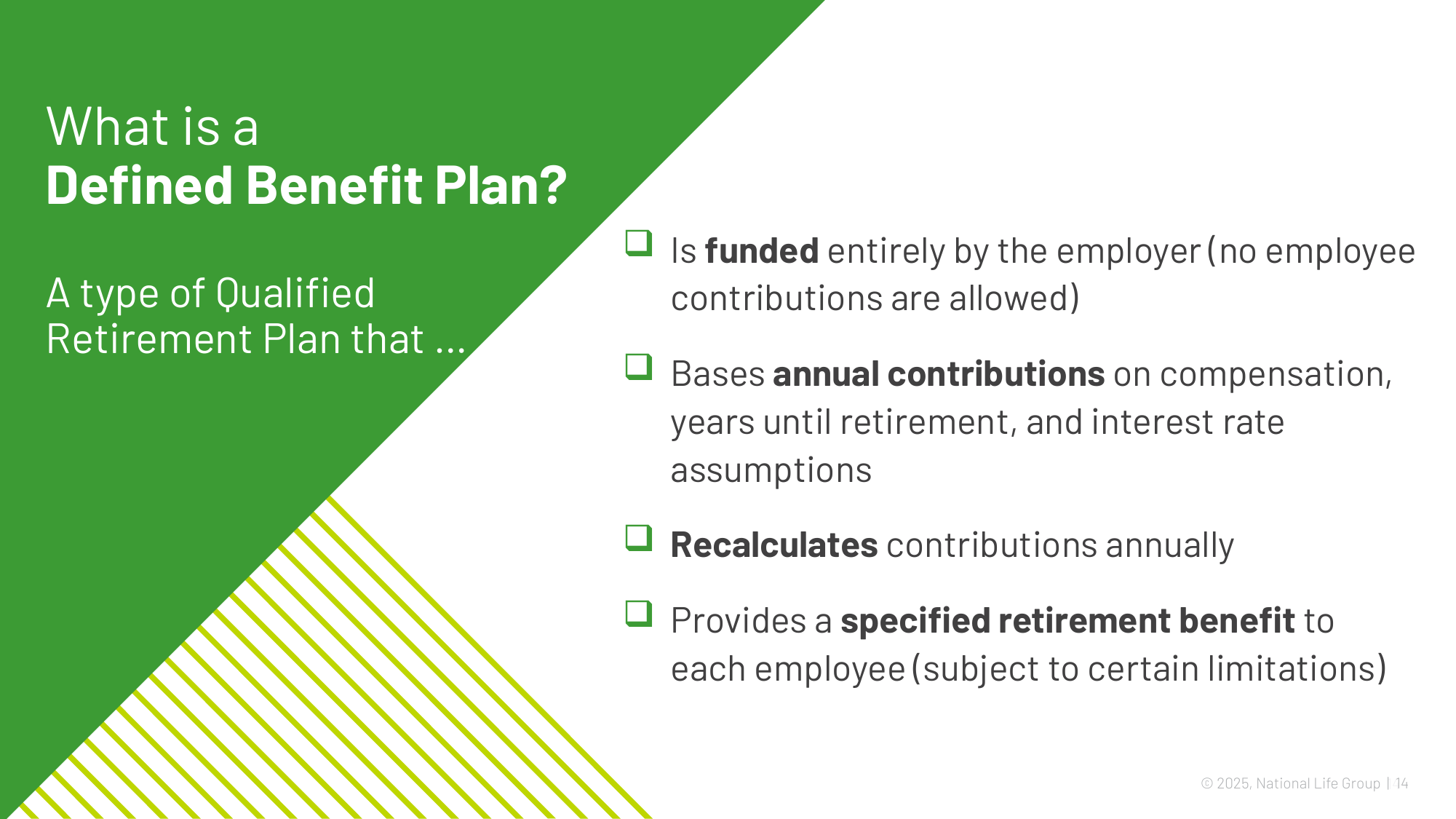

What is a
Defined Benefit Plan?
Is funded entirely by the employer (no employee contributions are allowed)
Bases annual contributions on compensation, years until retirement, and interest rate assumptions
Recalculates contributions annually
Provides a specified retirement benefit to each employee (subject to certain limitations)
A type of Qualified Retirement Plan that …
© 2025, National Life Group  |  14
 14